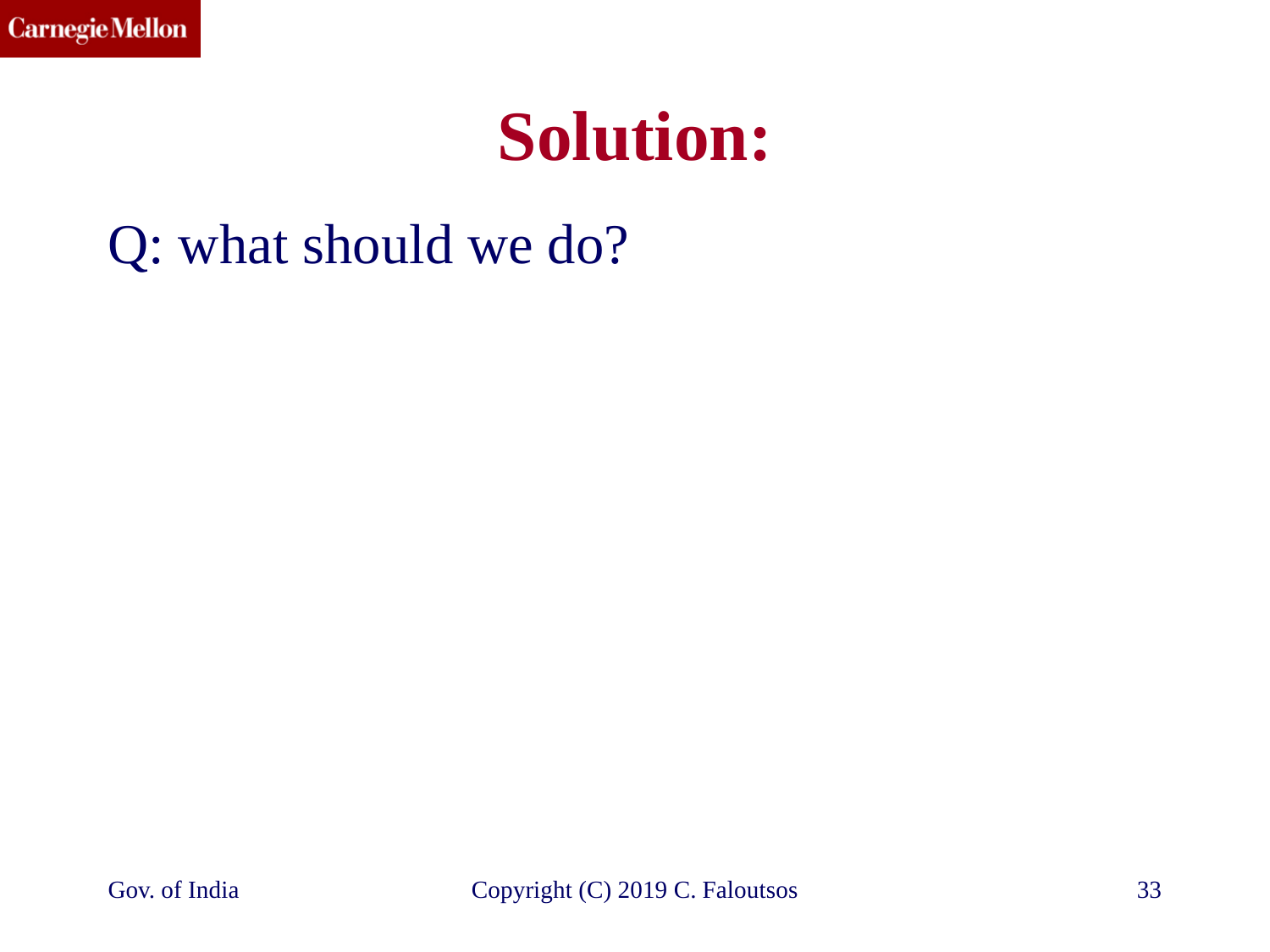

# Solution:
Q: what should we do?
Gov. of India
Copyright (C) 2019 C. Faloutsos
33